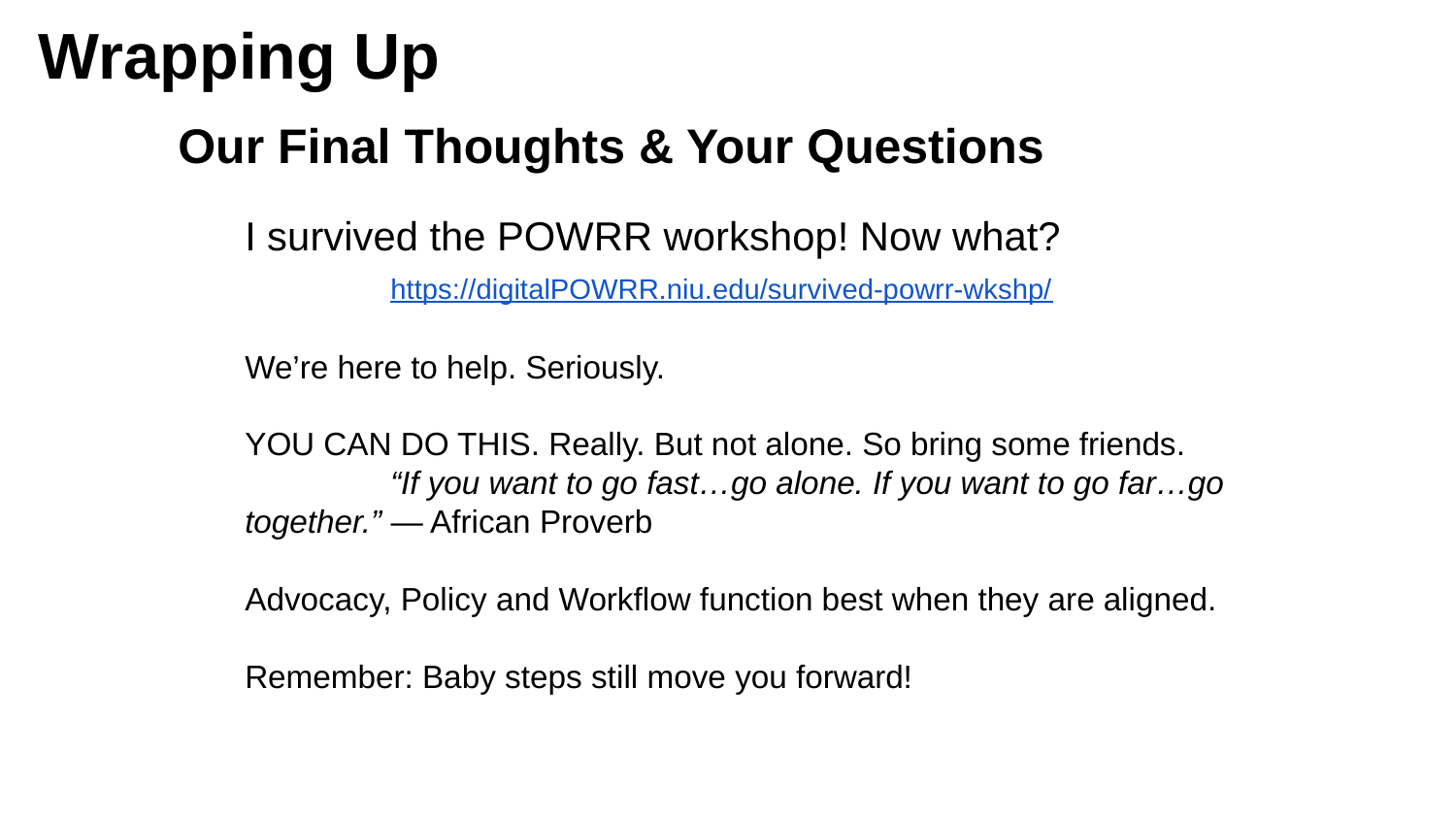

# Wrapping Up
Our Final Thoughts & Your Questions
I survived the POWRR workshop! Now what?
	https://digitalPOWRR.niu.edu/survived-powrr-wkshp/
We’re here to help. Seriously.
YOU CAN DO THIS. Really. But not alone. So bring some friends.
	“If you want to go fast…go alone. If you want to go far…go 	together.” — African Proverb
Advocacy, Policy and Workflow function best when they are aligned.
Remember: Baby steps still move you forward!